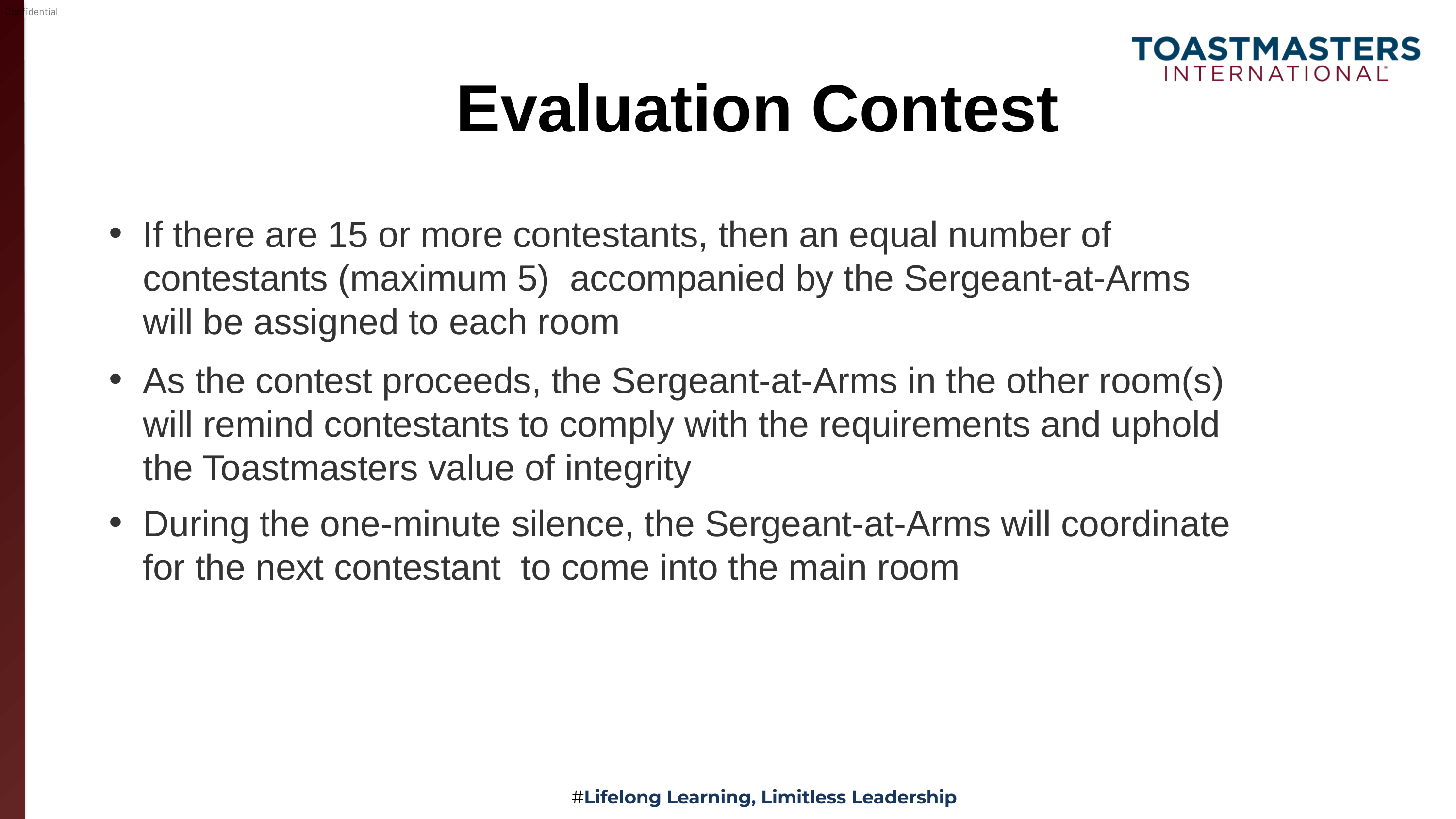

# Evaluation Contest

If there are 15 or more contestants, then an equal number of contestants (maximum 5)  accompanied by the Sergeant-at-Arms will be assigned to each room
As the contest proceeds, the Sergeant-at-Arms in the other room(s) will remind contestants to comply with the requirements and uphold the Toastmasters value of integrity
During the one-minute silence, the Sergeant-at-Arms will coordinate for the next contestant  to come into the main room